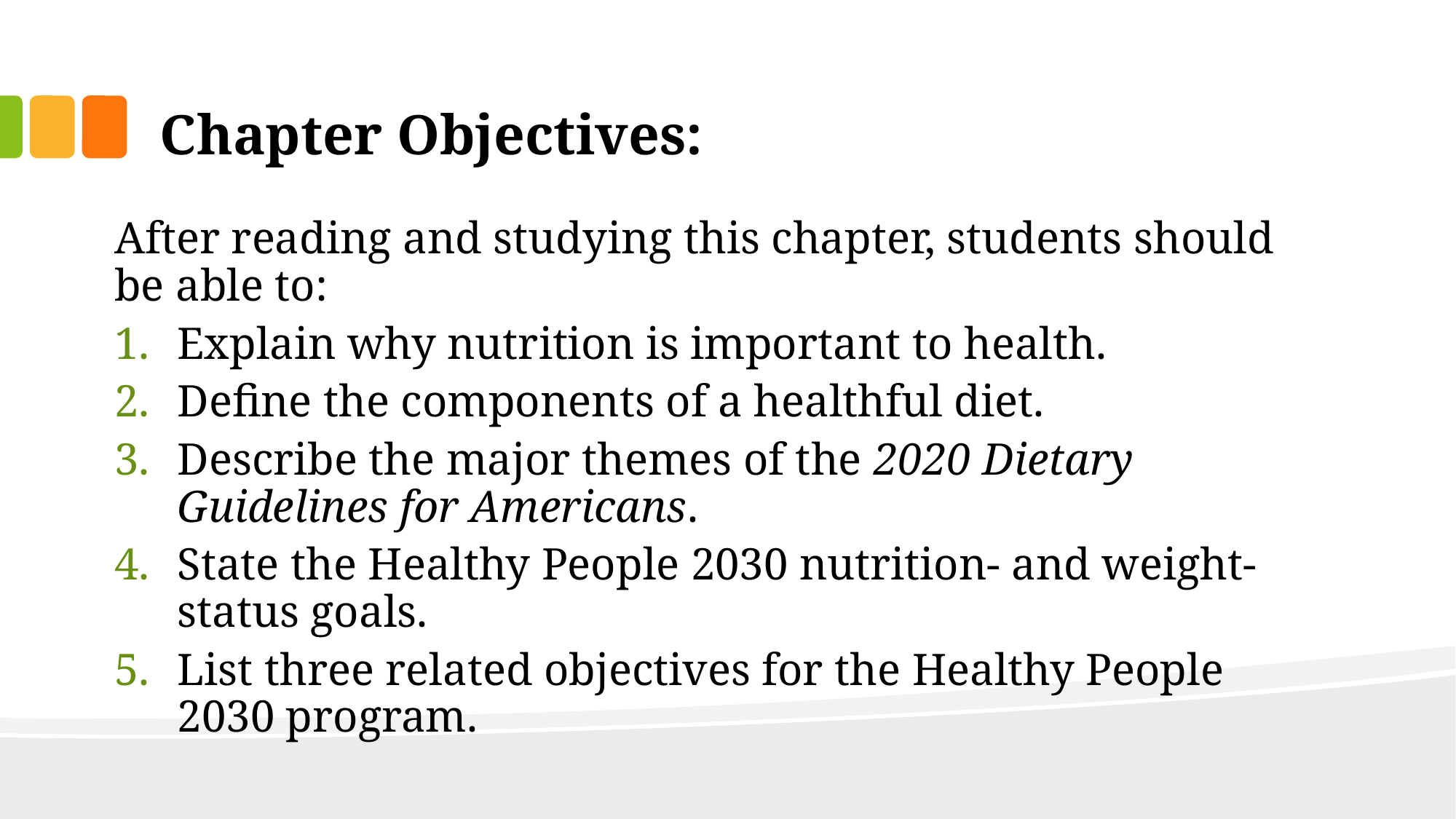

# Chapter Objectives:
After reading and studying this chapter, students should be able to:
Explain why nutrition is important to health.
Define the components of a healthful diet.
Describe the major themes of the 2020 Dietary Guidelines for Americans.
State the Healthy People 2030 nutrition- and weight-status goals.
List three related objectives for the Healthy People 2030 program.